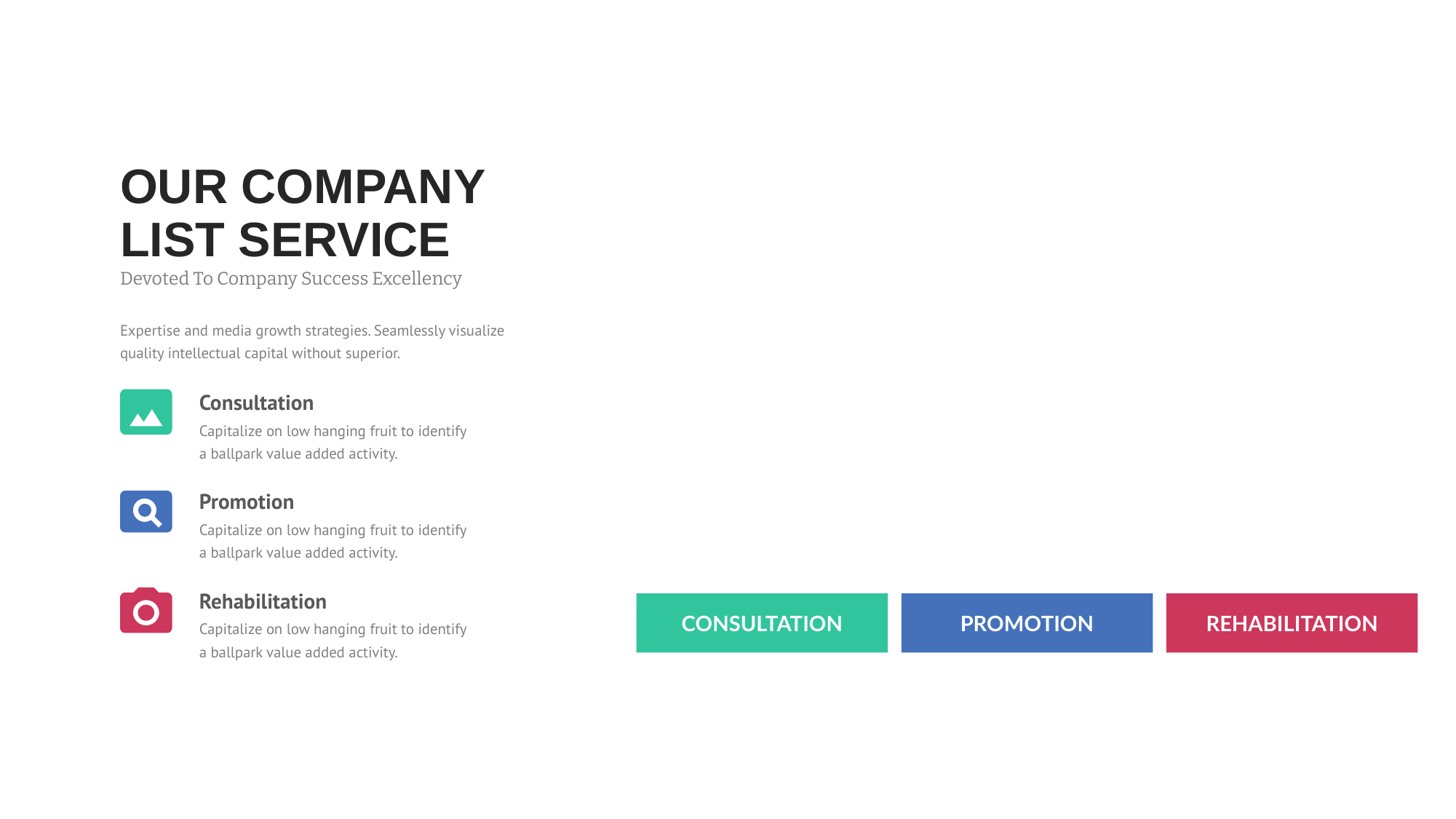

OUR COMPANY
LIST SERVICE
Devoted To Company Success Excellency

Expertise and media growth strategies. Seamlessly visualize quality intellectual capital without superior.

Consultation
Capitalize on low hanging fruit to identify a ballpark value added activity.
Promotion

Capitalize on low hanging fruit to identify a ballpark value added activity.

Rehabilitation

CONSULTATION
PROMOTION
REHABILITATION
Capitalize on low hanging fruit to identify a ballpark value added activity.